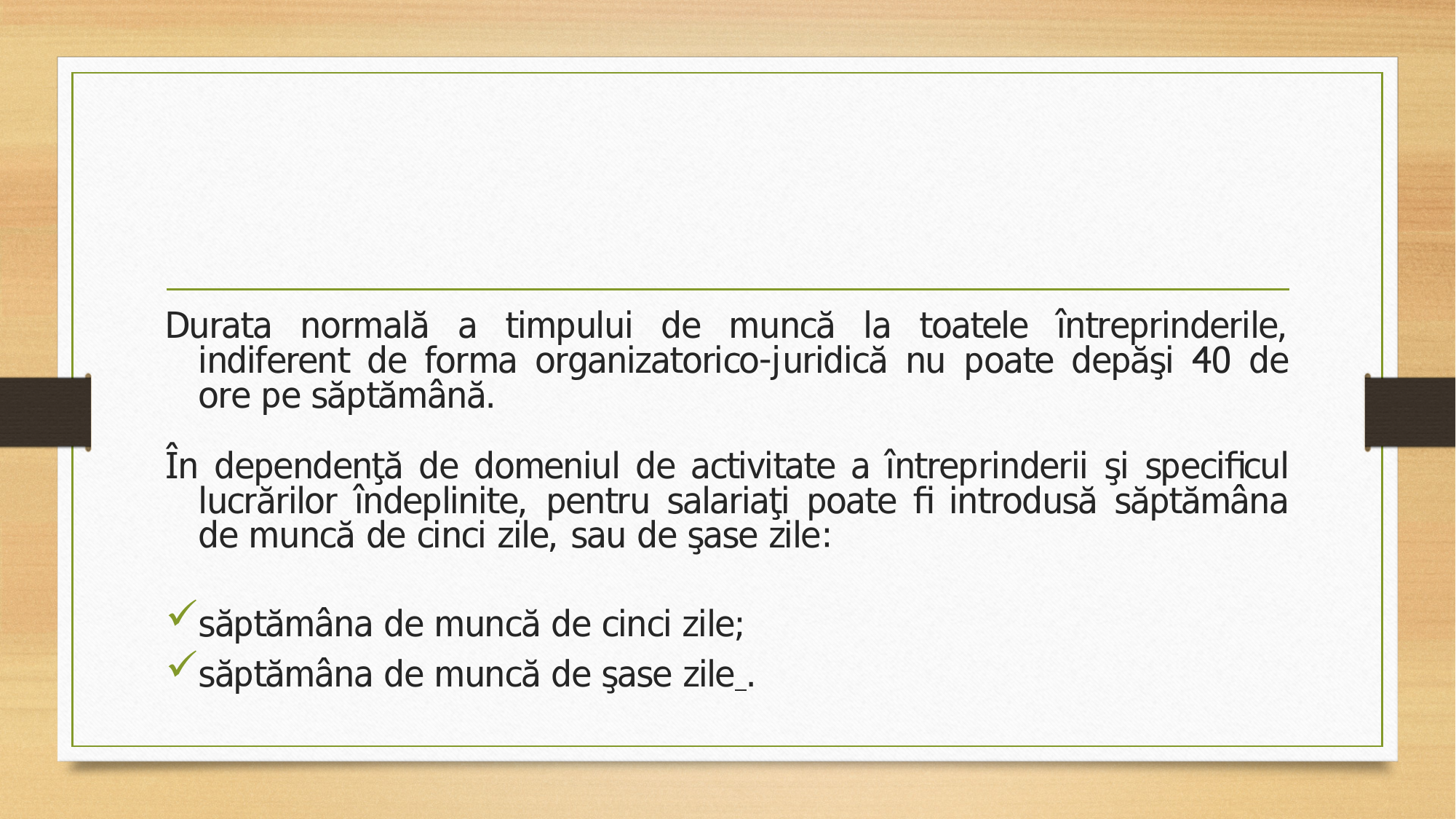

Durata normală a timpului de muncă la toatele întreprinderile, indiferent de forma organizatorico-juridică nu poate depăşi 40 de ore pe săptămână.

În dependenţă de domeniul de activitate a întreprinderii şi specificul lucrărilor îndeplinite, pentru salariaţi poate fi introdusă săptămâna de muncă de cinci zile, sau de şase zile:

săptămâna de muncă de cinci zile;
săptămâna de muncă de şase zile .